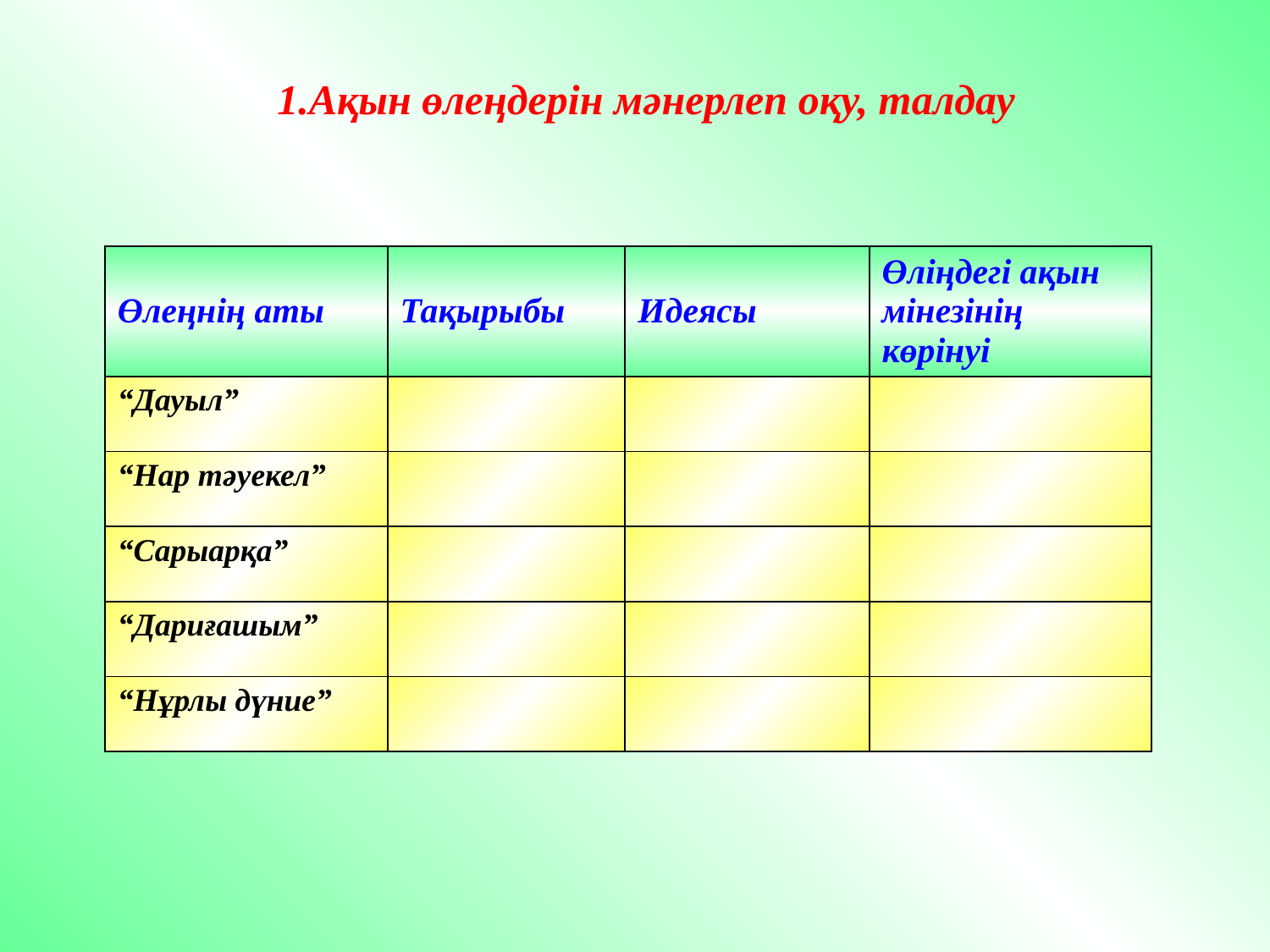

1.Ақын өлеңдерін мәнерлеп оқу, талдау
| Өлеңнің аты | Тақырыбы | Идеясы | Өліңдегі ақын мінезінің көрінуі |
| --- | --- | --- | --- |
| “Дауыл” |  |  |  |
| “Нар тәуекел” |  |  |  |
| “Сарыарқа” |  |  |  |
| “Дариғашым” |  |  |  |
| “Нұрлы дүние” |  |  |  |